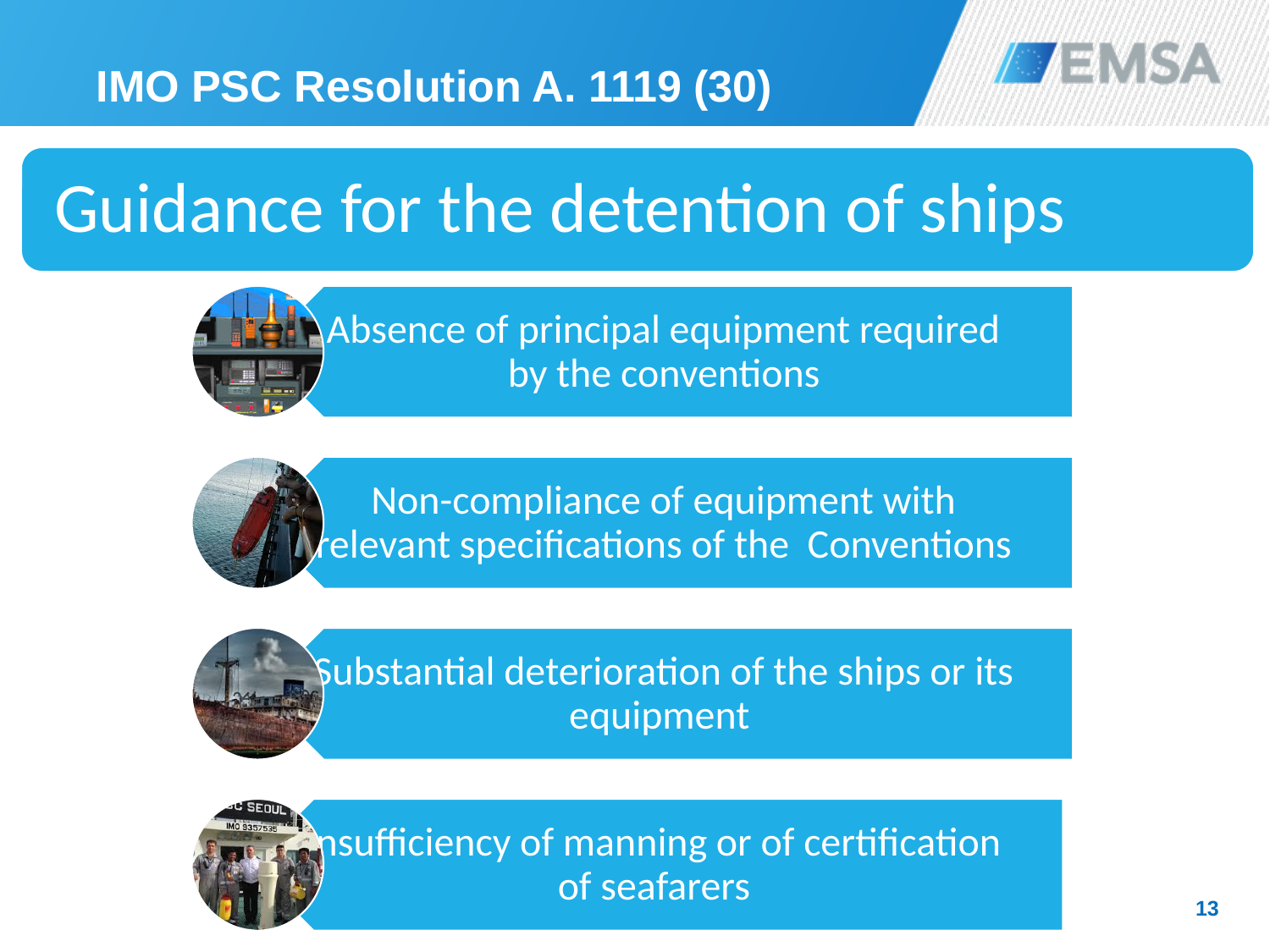

IMO PSC Resolution A. 1119 (30)
Guidance for the detention of ships
More detailed inspection
Absence of principal equipment required by the conventions
Non-compliance of equipment with relevant specifications of the  Conventions
Substantial deterioration of the ships or its equipment
Insufficiency of manning or of certification of seafarers
13